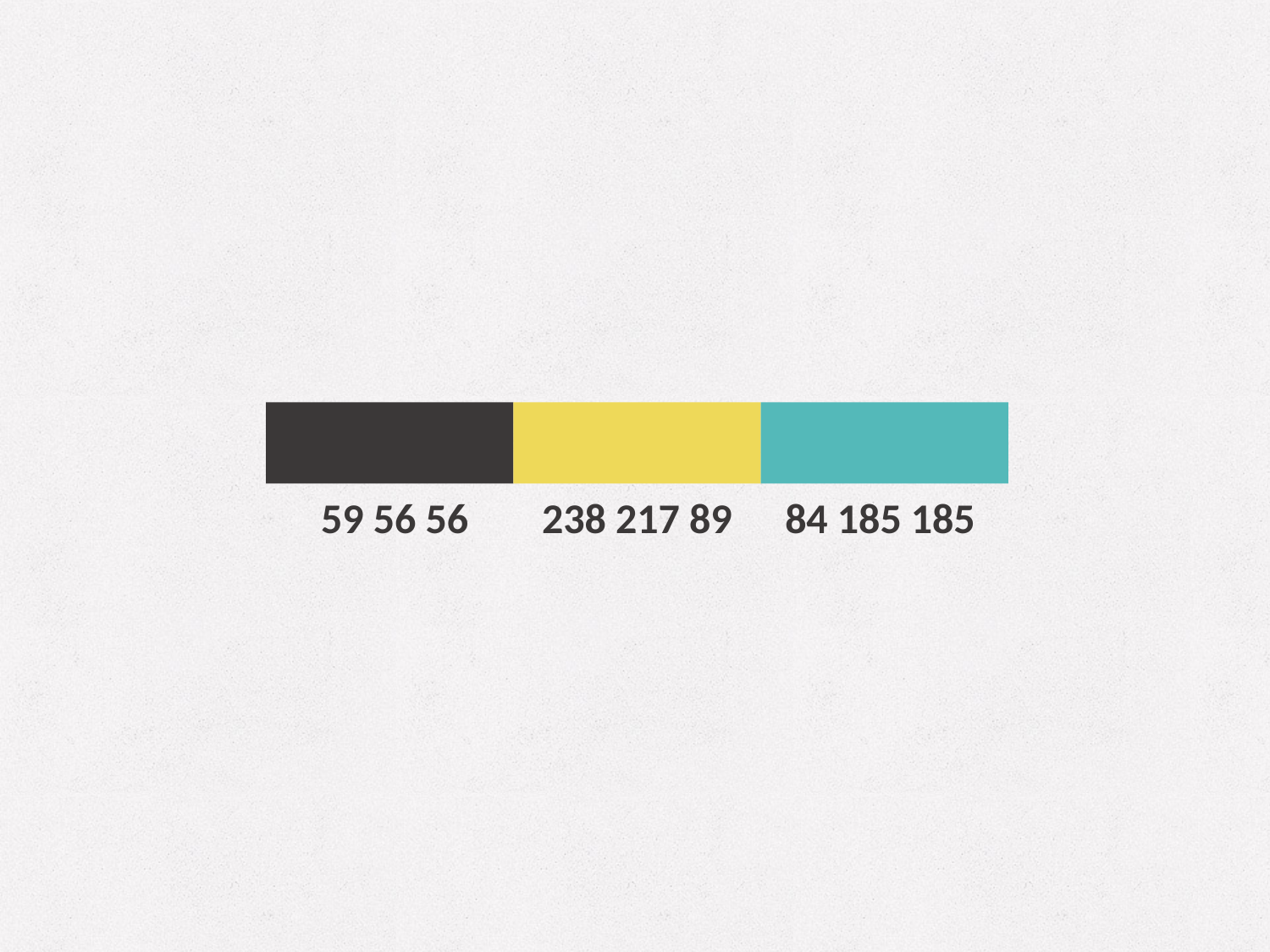

59 56 56
 238 217 89
84 185 185